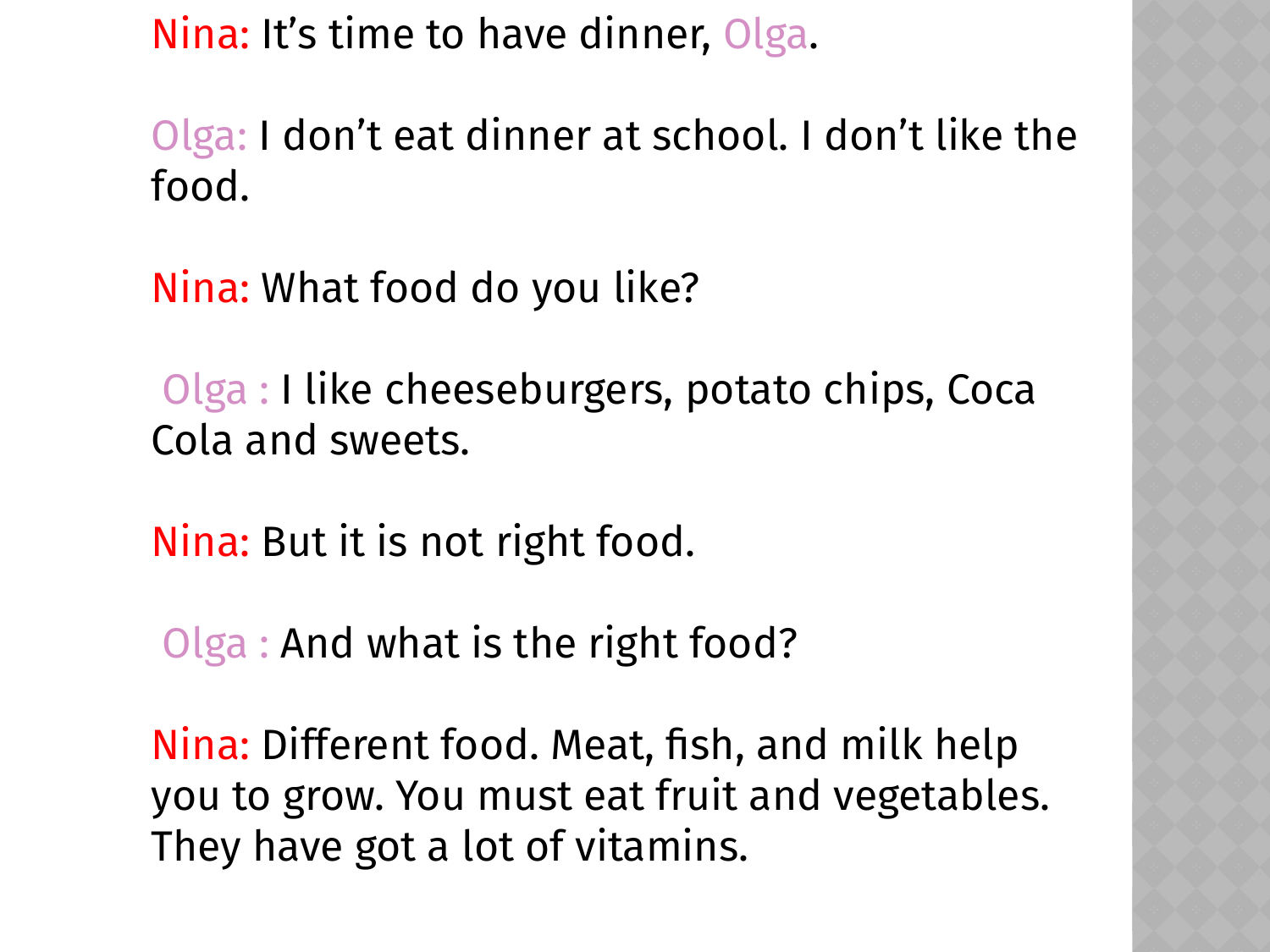

Nina: It’s time to have dinner, Olga.
Olga: I don’t eat dinner at school. I don’t like the food.
Nina: What food do you like?
 Olga : I like cheeseburgers, potato chips, Coca Cola and sweets.
Nina: But it is not right food.
 Olga : And what is the right food?
Nina: Different food. Meat, fish, and milk help you to grow. You must eat fruit and vegetables. They have got a lot of vitamins.